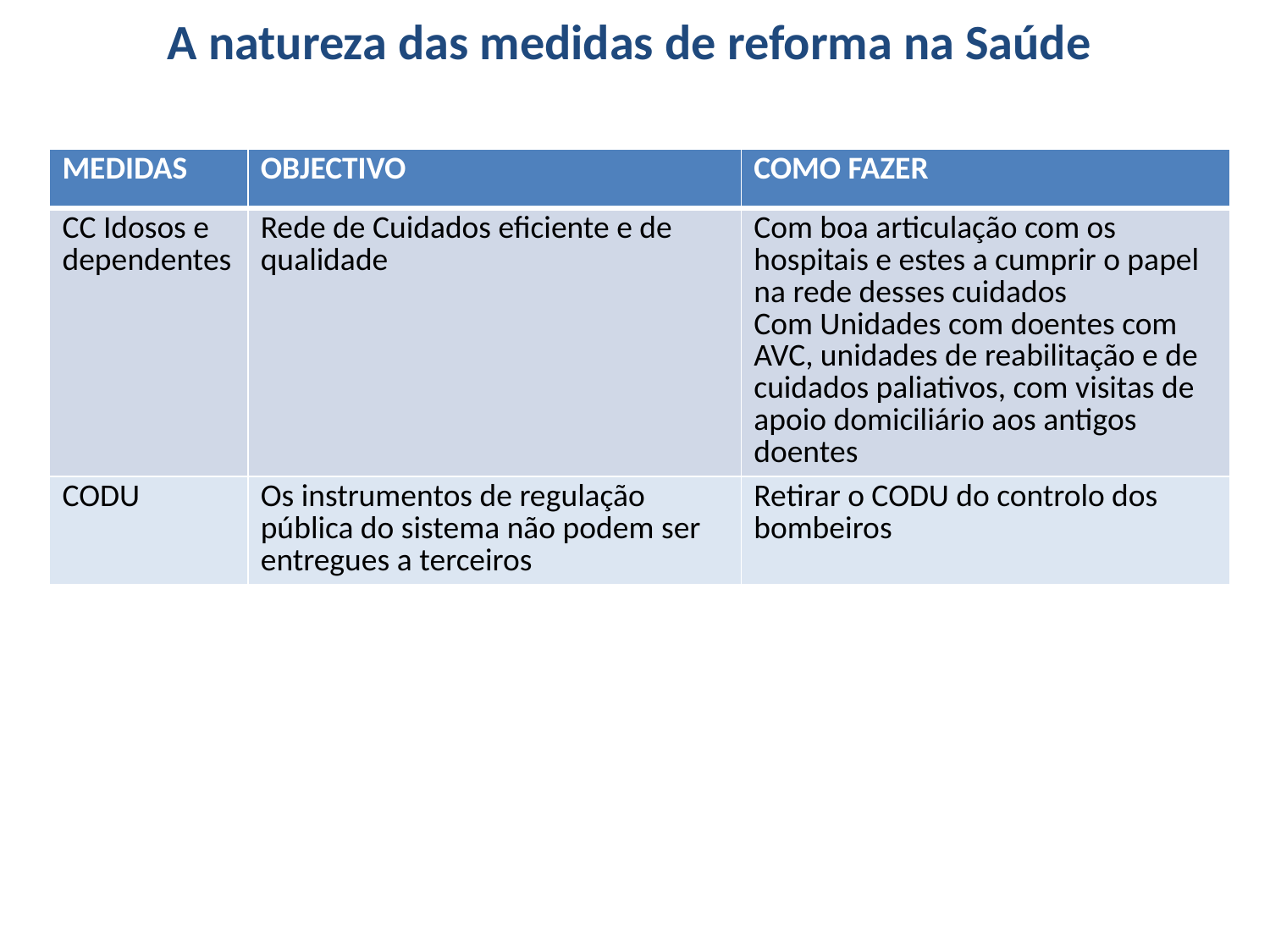

A natureza das medidas de reforma na Saúde
| MEDIDAS | OBJECTIVO | COMO FAZER |
| --- | --- | --- |
| CC Idosos e dependentes | Rede de Cuidados eficiente e de qualidade | Com boa articulação com os hospitais e estes a cumprir o papel na rede desses cuidados Com Unidades com doentes com AVC, unidades de reabilitação e de cuidados paliativos, com visitas de apoio domiciliário aos antigos doentes |
| CODU | Os instrumentos de regulação pública do sistema não podem ser entregues a terceiros | Retirar o CODU do controlo dos bombeiros |